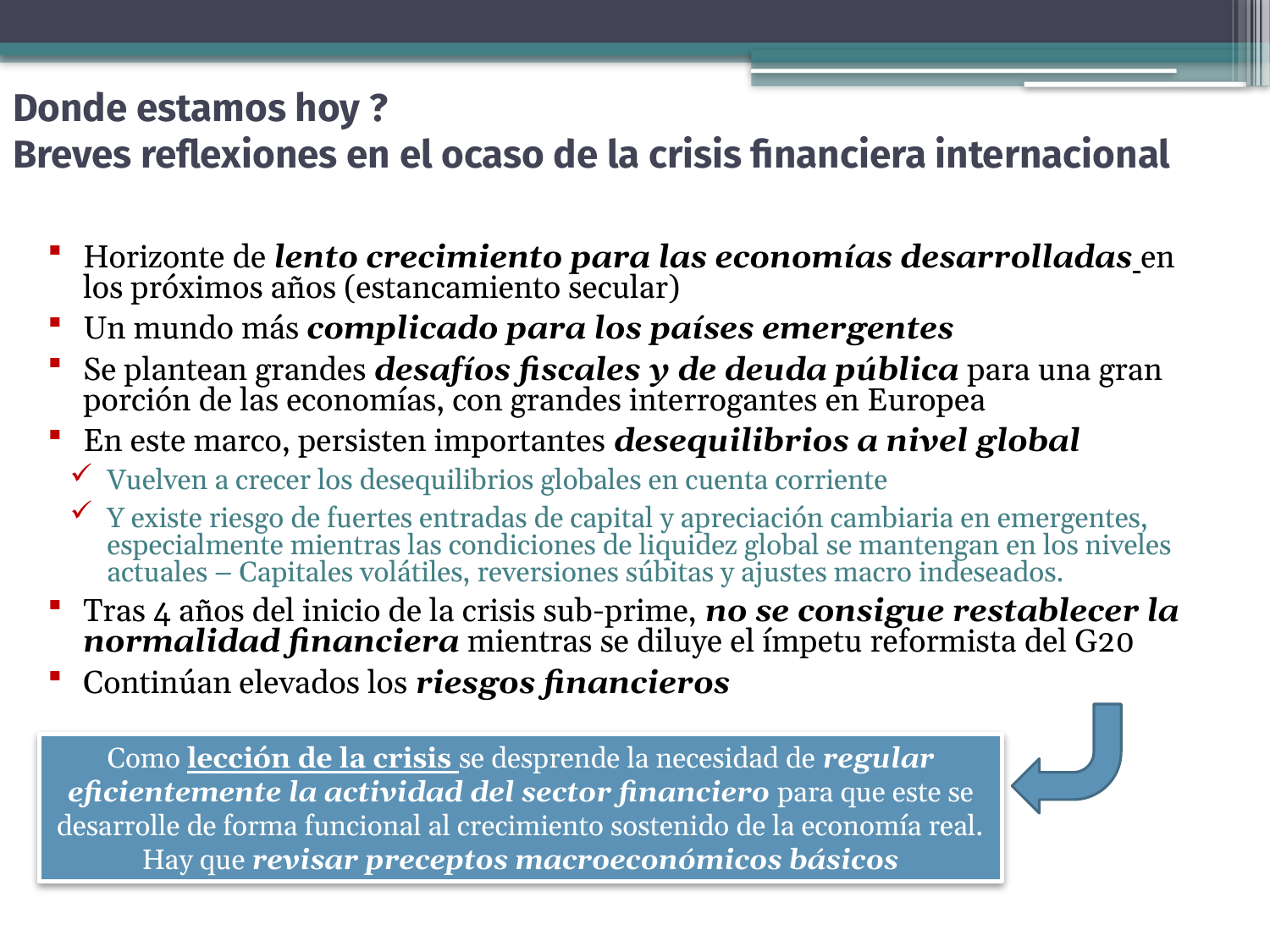

Donde estamos hoy ?
Breves reflexiones en el ocaso de la crisis financiera internacional

Horizonte de lento crecimiento para las economías desarrolladas en los próximos años (estancamiento secular)
Un mundo más complicado para los países emergentes
Se plantean grandes desafíos fiscales y de deuda pública para una gran porción de las economías, con grandes interrogantes en Europea
En este marco, persisten importantes desequilibrios a nivel global
Vuelven a crecer los desequilibrios globales en cuenta corriente
Y existe riesgo de fuertes entradas de capital y apreciación cambiaria en emergentes, especialmente mientras las condiciones de liquidez global se mantengan en los niveles actuales – Capitales volátiles, reversiones súbitas y ajustes macro indeseados.
Tras 4 años del inicio de la crisis sub-prime, no se consigue restablecer la normalidad financiera mientras se diluye el ímpetu reformista del G20
Continúan elevados los riesgos financieros

Como lección de la crisis se desprende la necesidad de regular eficientemente la actividad del sector financiero para que este se desarrolle de forma funcional al crecimiento sostenido de la economía real. Hay que revisar preceptos macroeconómicos básicos
21